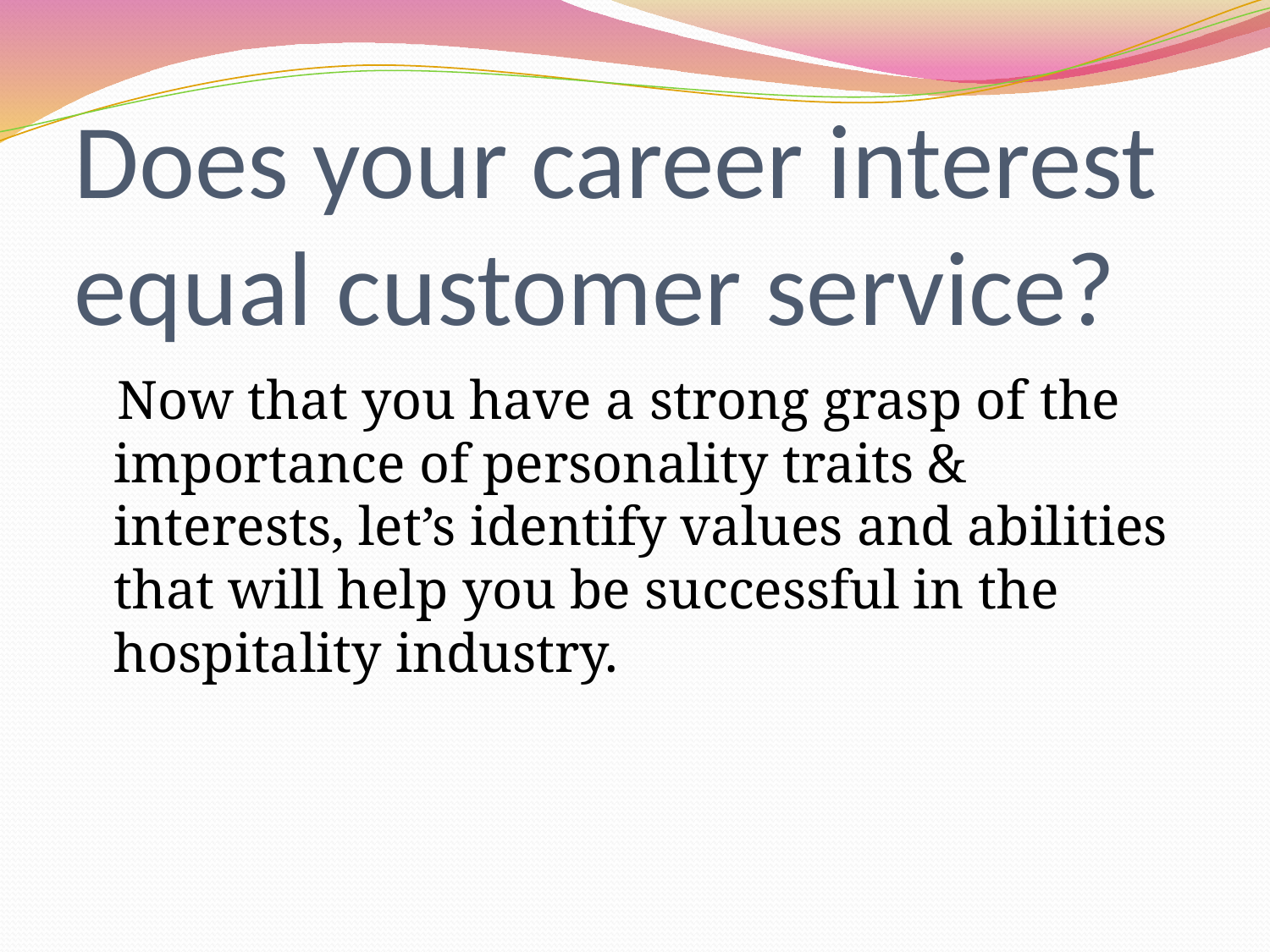

# Does your career interest equal customer service?
   Now that you have a strong grasp of the importance of personality traits & interests, let’s identify values and abilities that will help you be successful in the hospitality industry.